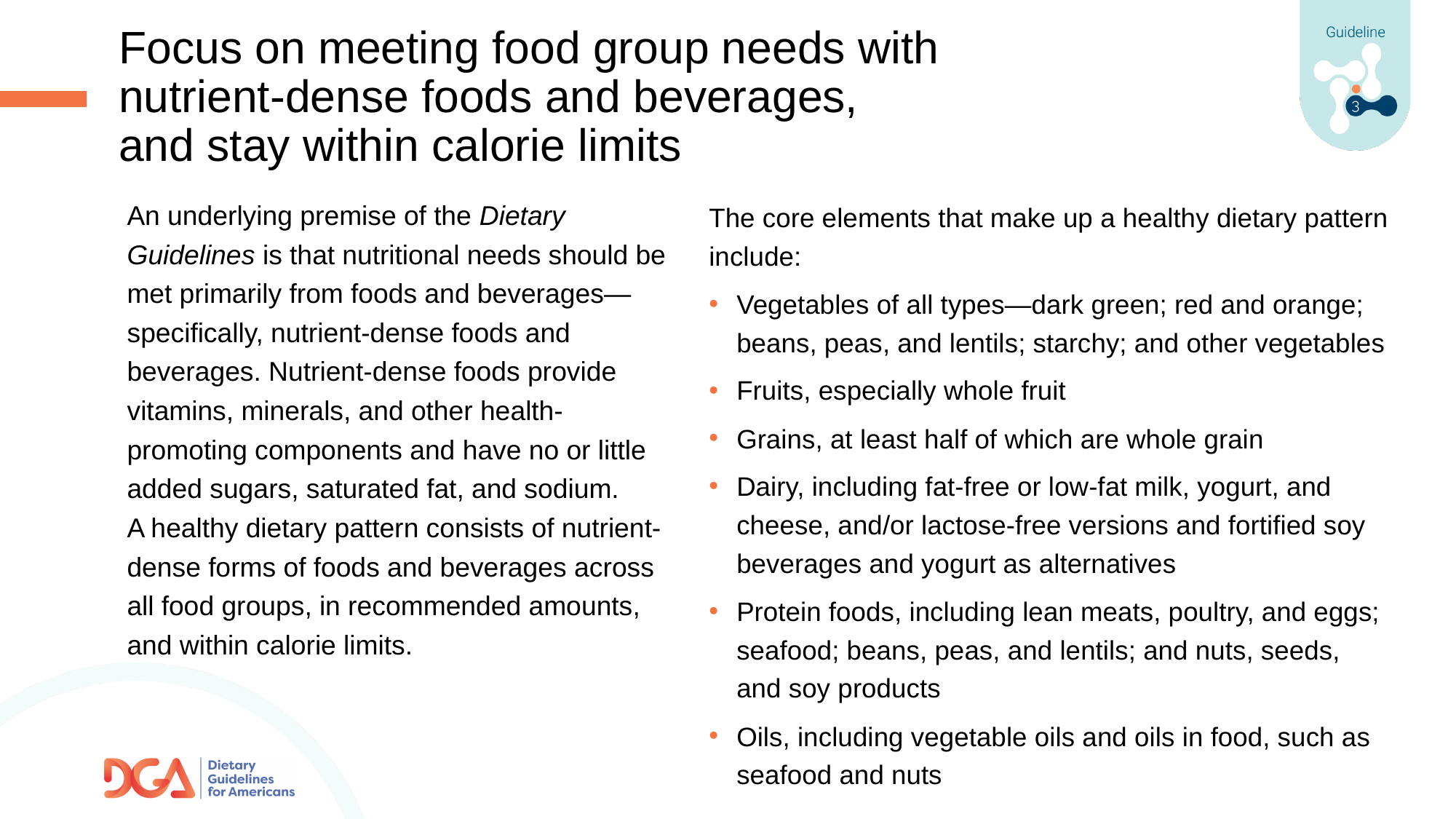

# Focus on meeting food group needs with nutrient-dense foods and beverages, and stay within calorie limits
An underlying premise of the Dietary Guidelines is that nutritional needs should be met primarily from foods and beverages—specifically, nutrient-dense foods and beverages. Nutrient-dense foods provide vitamins, minerals, and other health-promoting components and have no or little added sugars, saturated fat, and sodium.
A healthy dietary pattern consists of nutrient-dense forms of foods and beverages across all food groups, in recommended amounts, and within calorie limits.
The core elements that make up a healthy dietary pattern include:
Vegetables of all types—dark green; red and orange; beans, peas, and lentils; starchy; and other vegetables
Fruits, especially whole fruit
Grains, at least half of which are whole grain
Dairy, including fat-free or low-fat milk, yogurt, and cheese, and/or lactose-free versions and fortified soy beverages and yogurt as alternatives
Protein foods, including lean meats, poultry, and eggs; seafood; beans, peas, and lentils; and nuts, seeds, and soy products
Oils, including vegetable oils and oils in food, such as seafood and nuts